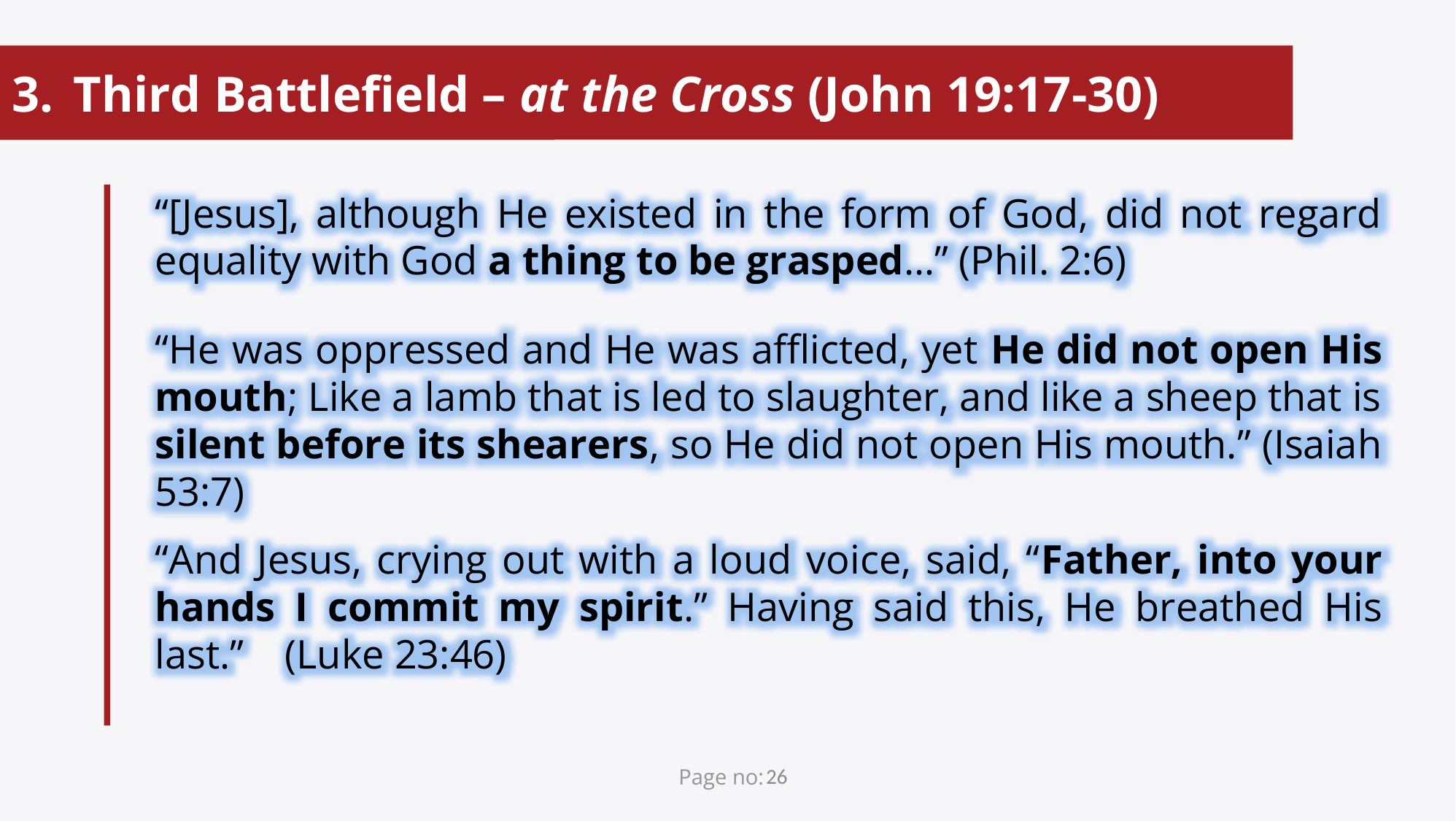

Third Battlefield – at the Cross (John 19:17-30)
“[Jesus], although He existed in the form of God, did not regard equality with God a thing to be grasped…” (Phil. 2:6)
“He was oppressed and He was afflicted, yet He did not open His mouth; Like a lamb that is led to slaughter, and like a sheep that is silent before its shearers, so He did not open His mouth.” (Isaiah 53:7)
“And Jesus, crying out with a loud voice, said, “Father, into your hands I commit my spirit.” Having said this, He breathed His last.”    (Luke 23:46)